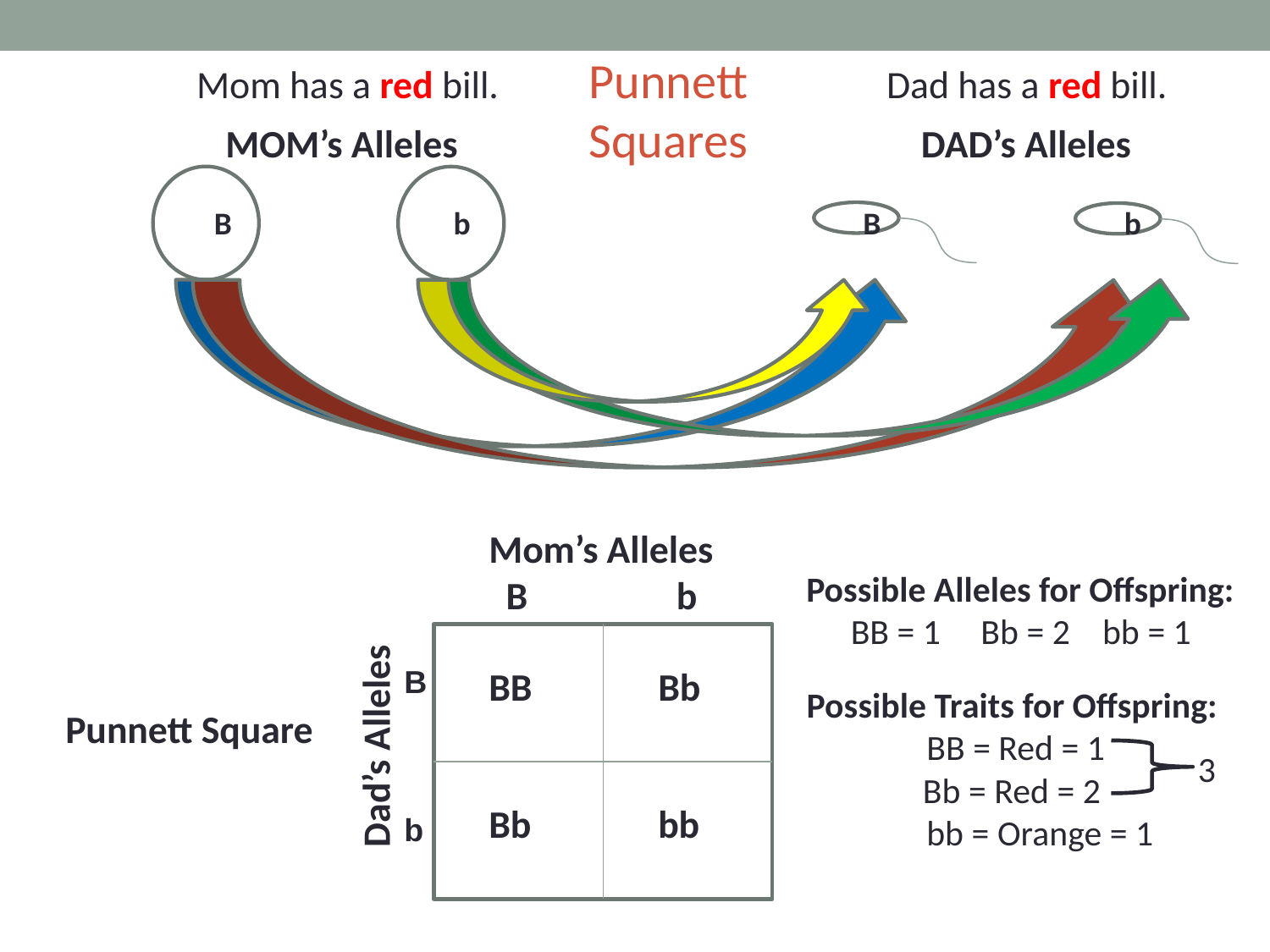

Mom has a red bill. 	   Punnett	        Dad has a red bill.            	     MOM’s Alleles	   Squares	            DAD’s Alleles

     B		   b			       B		        b

Mom’s Alleles
  B	       b
Possible Alleles for Offspring:
     BB = 1     Bb = 2    bb = 1

B
BB
Bb
Possible Traits for Offspring:
BB = Red = 1
Bb = Red = 2
      bb = Orange = 1

Punnett Square
Dad’s Alleles

3
Bb
bb
b